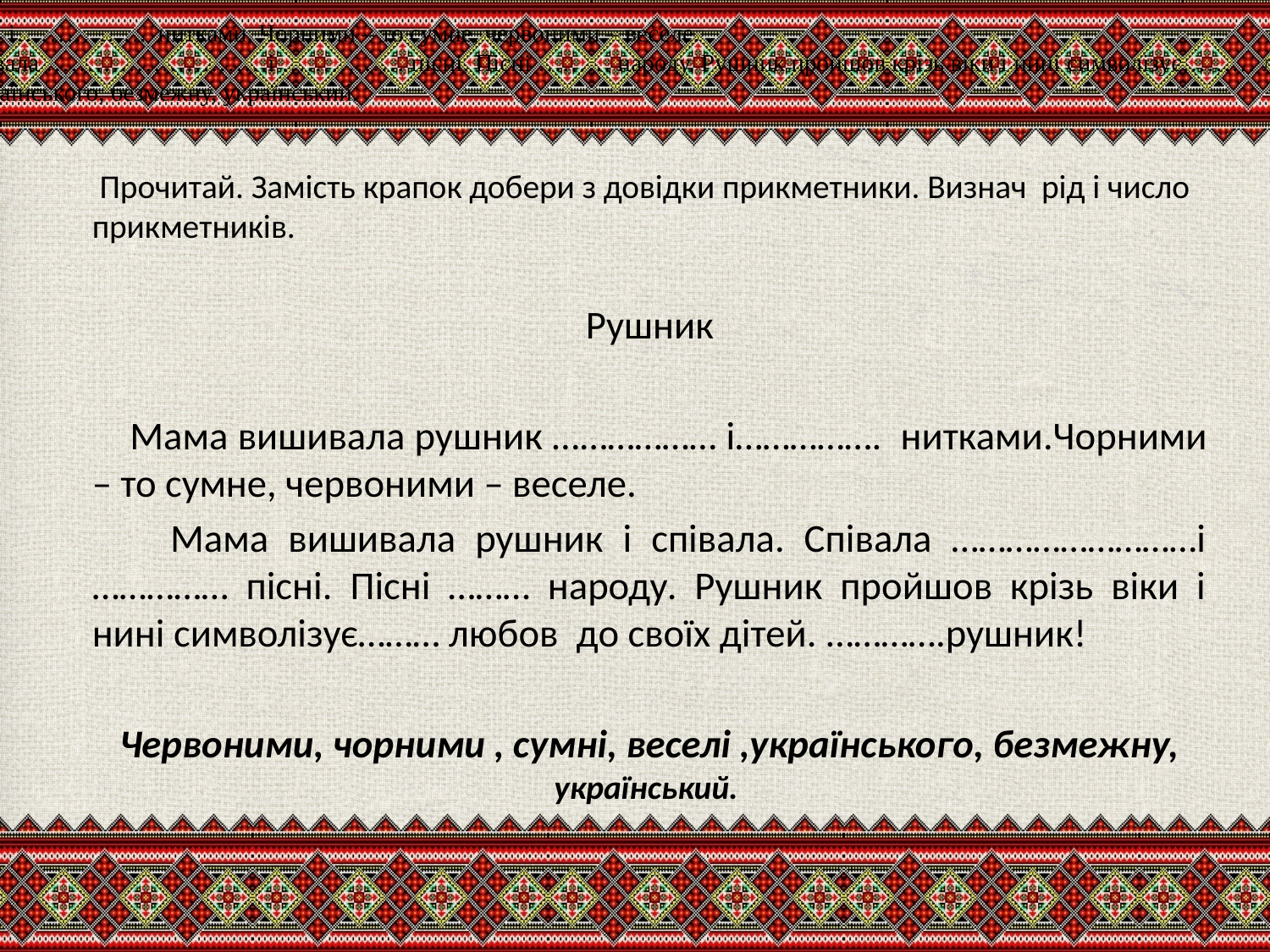

Прочитай. Замість крапок добери з довідки прикметники. Визнач  рід і число прикметників.
Рушник
   Мама вишивала рушник ……………… і…………….  нитками. Чорними – то сумне, червоними – веселе.
   Мама вишивала рушник і співала. Співала ………………………і …………… пісні. Пісні ……… народу. Рушник пройшов крізь віки і нині символізує……… любов  до своїх дітей. ………….рушник!
Червоними, чорними , сумні, веселі ,українського, безмежну, український.
 Прочитай. Замість крапок добери з довідки прикметники. Визнач  рід і число прикметників.

Рушник

    Мама вишивала рушник ……………… і…………….  нитками.Чорними – то сумне, червоними – веселе.
    Мама вишивала рушник і співала. Співала ………………………і …………… пісні. Пісні ……… народу. Рушник пройшов крізь віки і нині символізує……… любов  до своїх дітей. ………….рушник!

Червоними, чорними , сумні, веселі ,українського, безмежну, український.